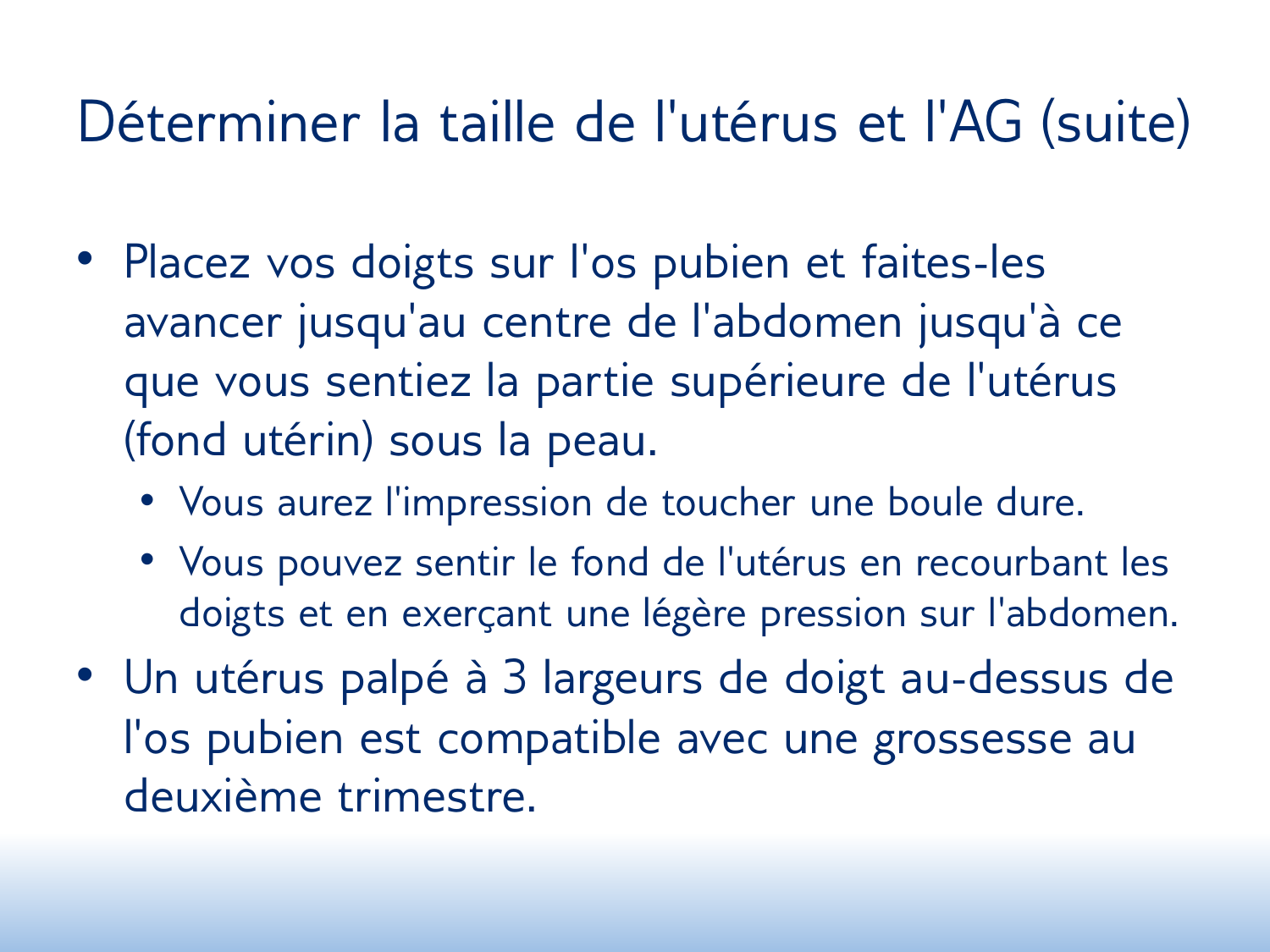

# Déterminer la taille de l'utérus et l'AG (suite)
Placez vos doigts sur l'os pubien et faites-les avancer jusqu'au centre de l'abdomen jusqu'à ce que vous sentiez la partie supérieure de l'utérus (fond utérin) sous la peau.
Vous aurez l'impression de toucher une boule dure.
Vous pouvez sentir le fond de l'utérus en recourbant les doigts et en exerçant une légère pression sur l'abdomen.
Un utérus palpé à 3 largeurs de doigt au-dessus de l'os pubien est compatible avec une grossesse au deuxième trimestre.